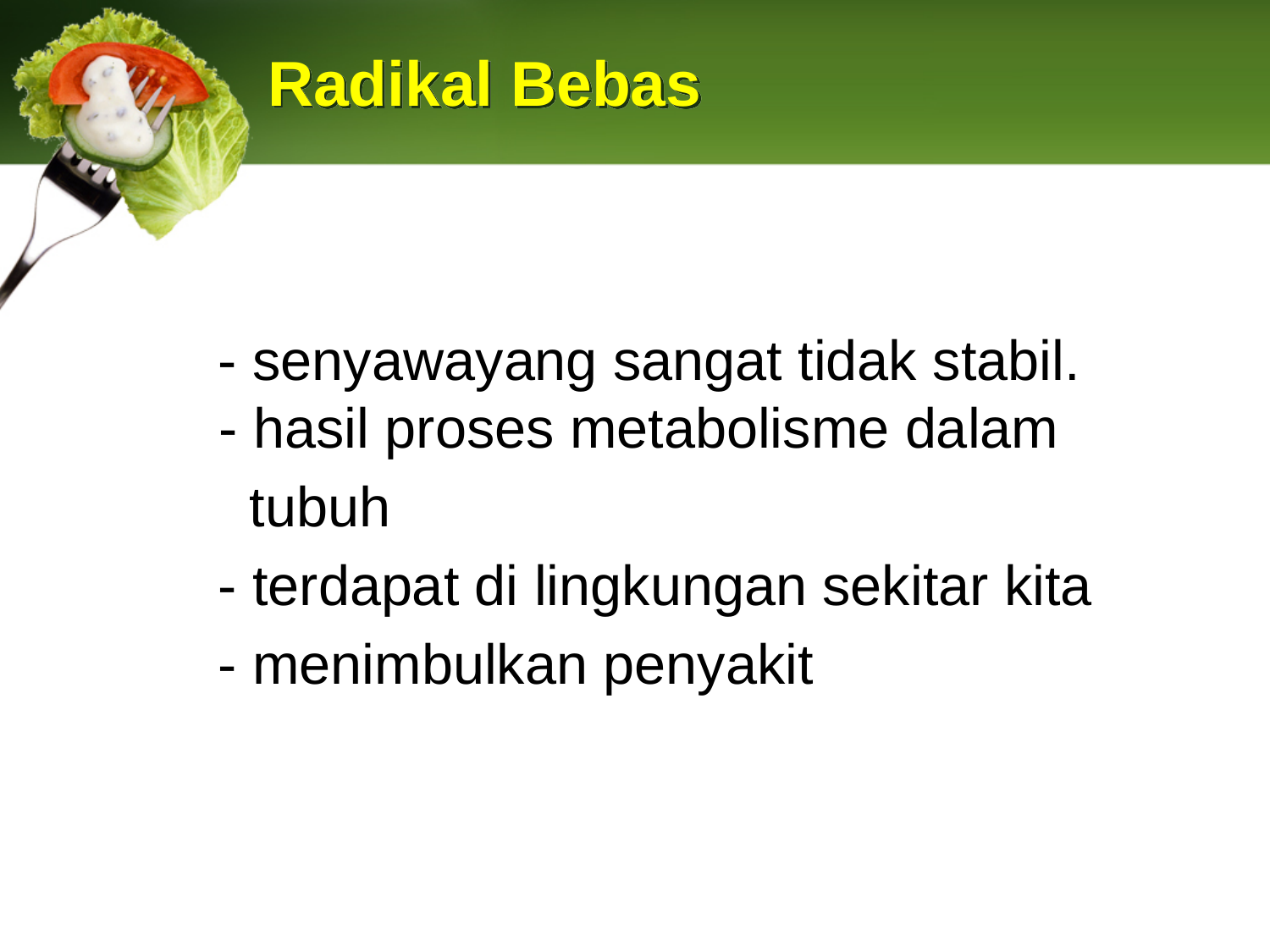

# Radikal Bebas
   - senyawayang sangat tidak stabil.       - hasil proses metabolisme dalam
     tubuh
   - terdapat di lingkungan sekitar kita
   - menimbulkan penyakit